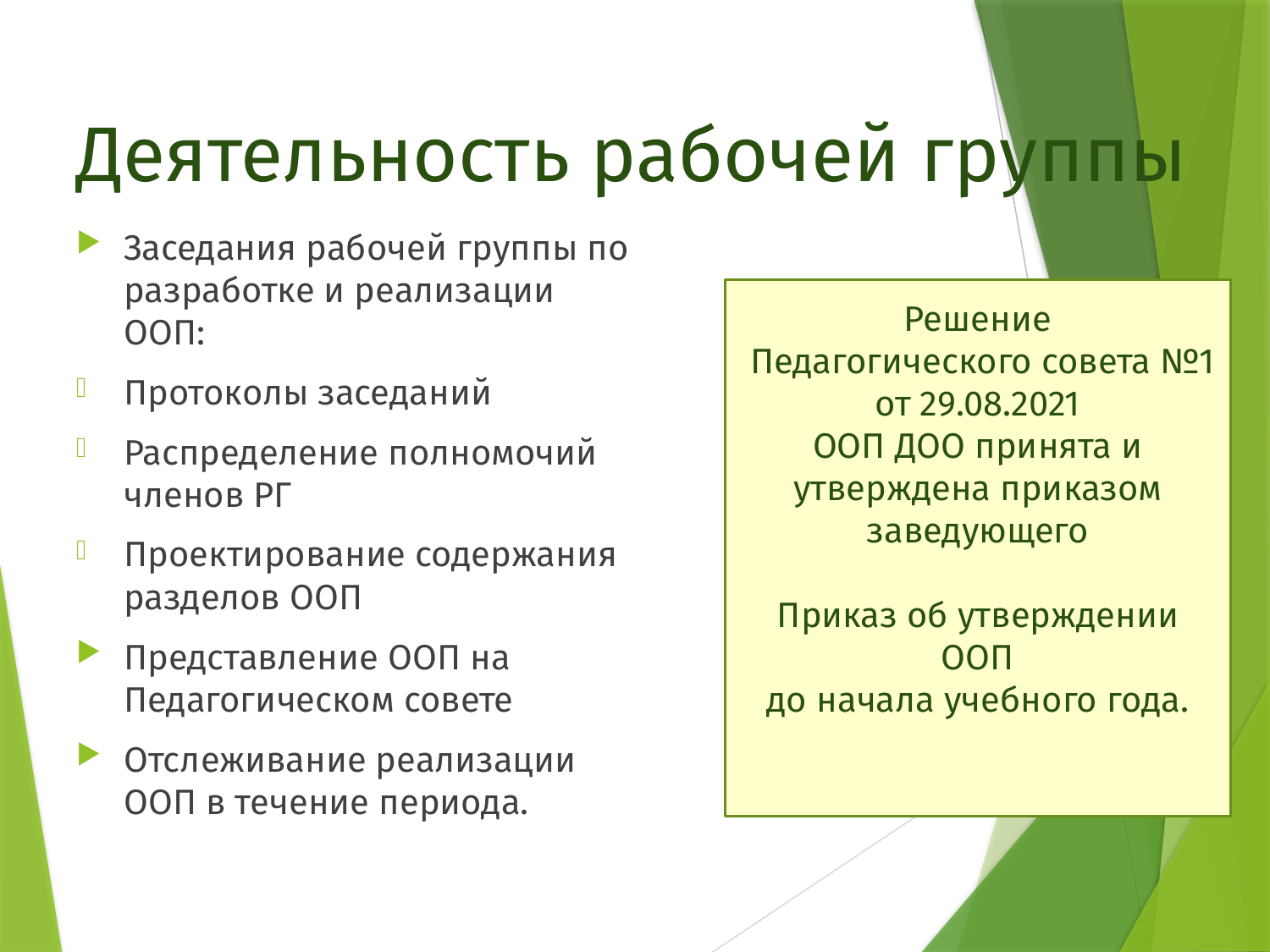

# Деятельность рабочей группы
Заседания рабочей группы по разработке и реализации ООП:
Протоколы заседаний
Распределение полномочий членов РГ
Проектирование содержания разделов ООП
Представление ООП на Педагогическом совете
Отслеживание реализации ООП в течение периода.
Решение
 Педагогического совета №1 от 29.08.2021
ООП ДОО принята и утверждена приказом заведующего

Приказ об утверждении ООП
до начала учебного года.